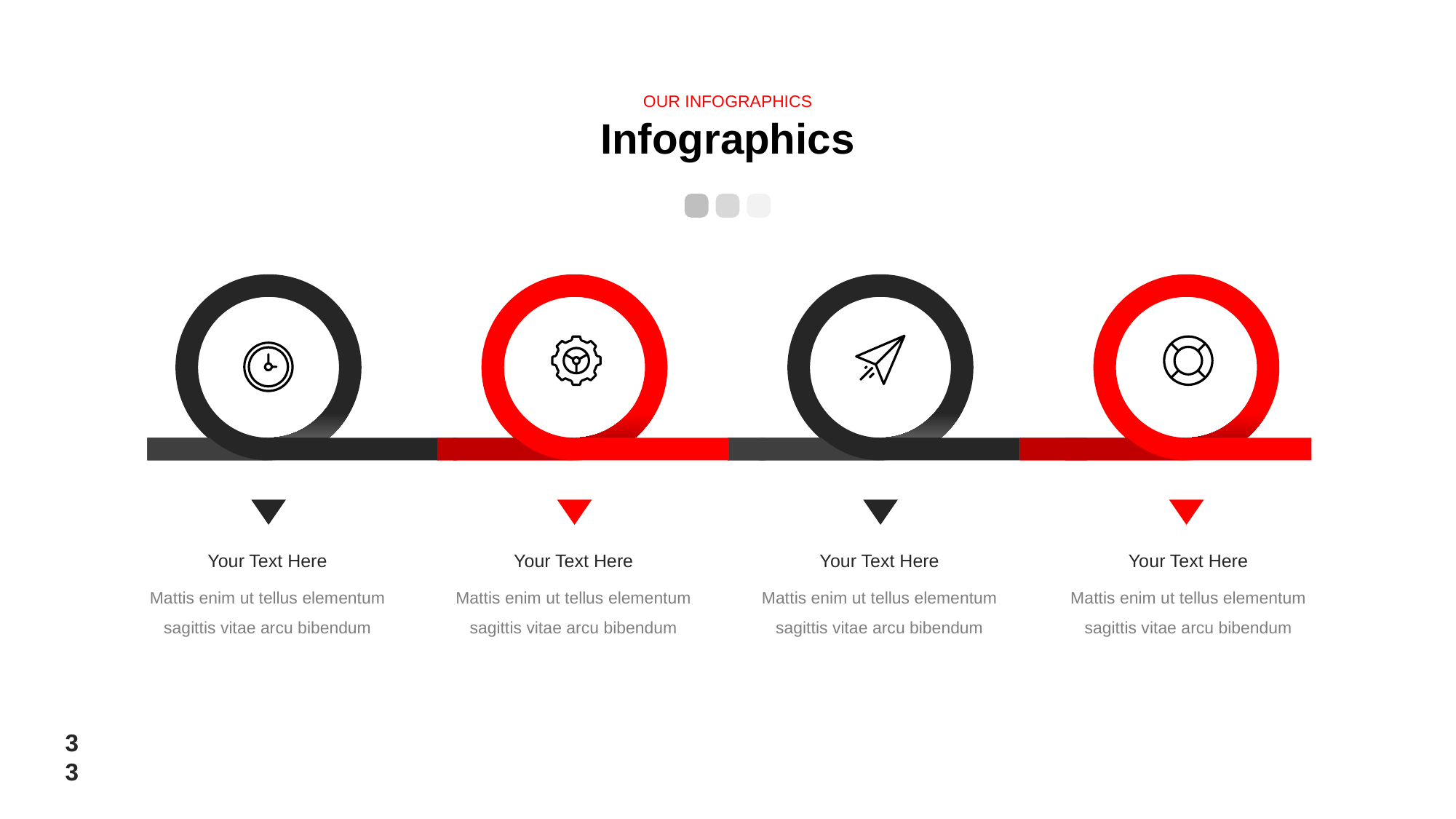

OUR INFOGRAPHICS
Infographics

Your Text Here
Your Text Here
Your Text Here
Your Text Here
Mattis enim ut tellus elementum sagittis vitae arcu bibendum
Mattis enim ut tellus elementum sagittis vitae arcu bibendum
Mattis enim ut tellus elementum sagittis vitae arcu bibendum
Mattis enim ut tellus elementum sagittis vitae arcu bibendum
33